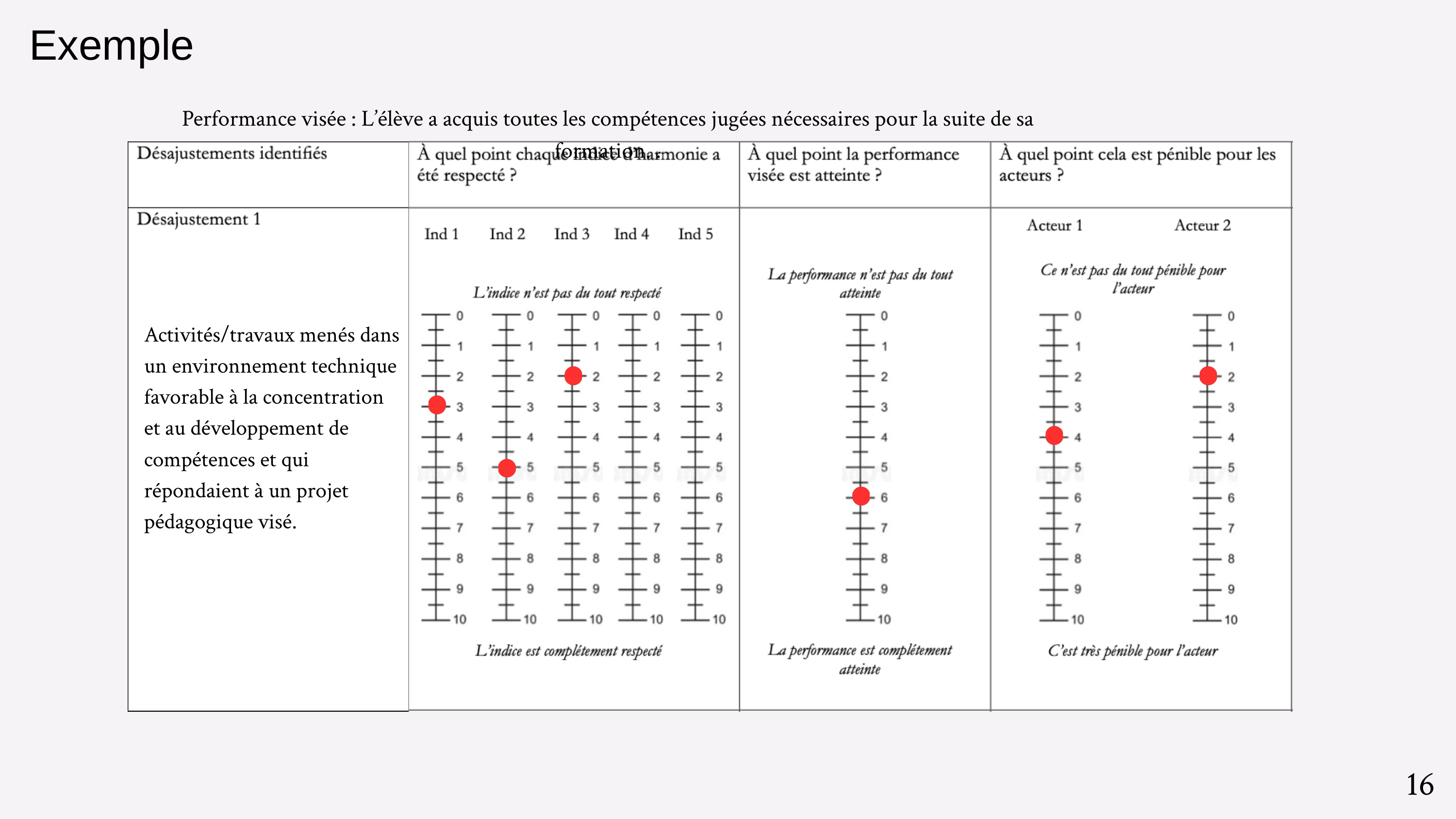

Exemple
Performance visée : L’élève a acquis toutes les compétences jugées nécessaires pour la suite de sa formation. .

Activités/travaux menés dans un environnement technique favorable à la concentration et au développement de compétences et qui répondaient à un projet pédagogique visé.

16